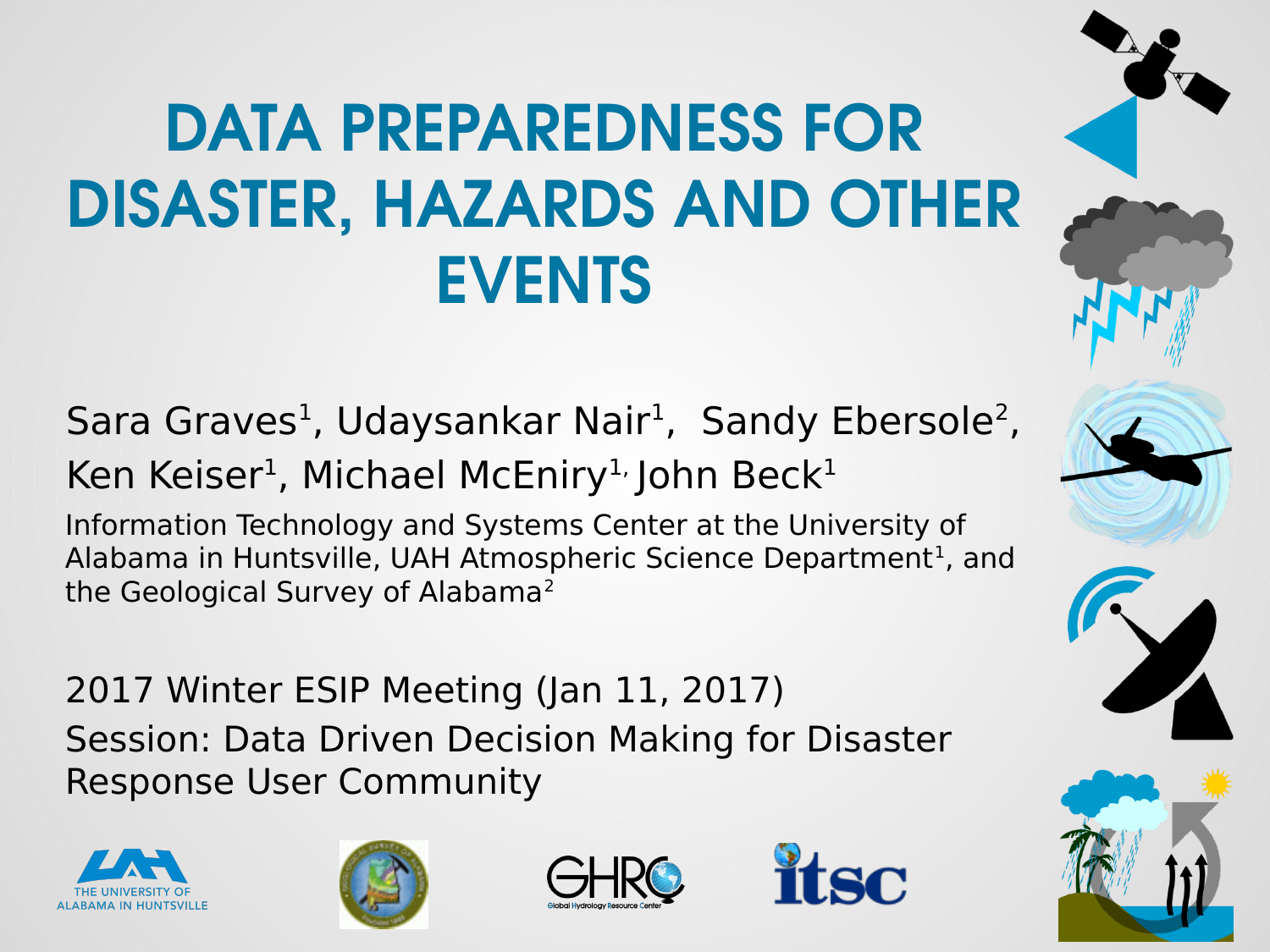

# Data Preparedness for Disaster, Hazards and other Events
Sara Graves1, Udaysankar Nair1,  Sandy Ebersole2, Ken Keiser1, Michael McEniry1, John Beck1
Information Technology and Systems Center at the University of Alabama in Huntsville, UAH Atmospheric Science Department1, and the Geological Survey of Alabama2
2017 Winter ESIP Meeting (Jan 11, 2017)
Session: Data Driven Decision Making for Disaster Response User Community